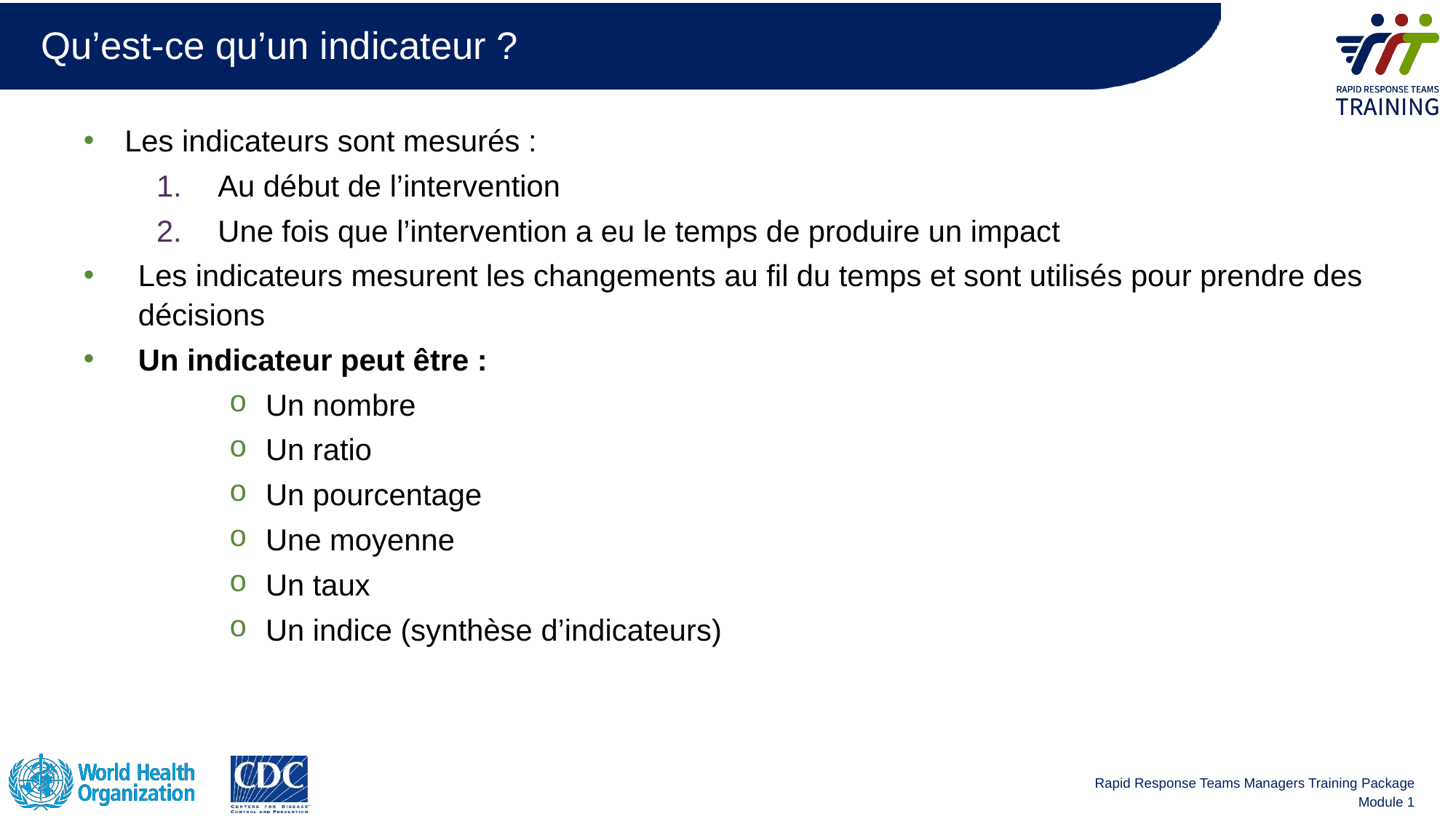

# Qu’est-ce qu’un indicateur ?
Les indicateurs sont mesurés :
Au début de l’intervention
Une fois que l’intervention a eu le temps de produire un impact
Les indicateurs mesurent les changements au fil du temps et sont utilisés pour prendre des décisions
Un indicateur peut être :
Un nombre
Un ratio
Un pourcentage
Une moyenne
Un taux
Un indice (synthèse d’indicateurs)